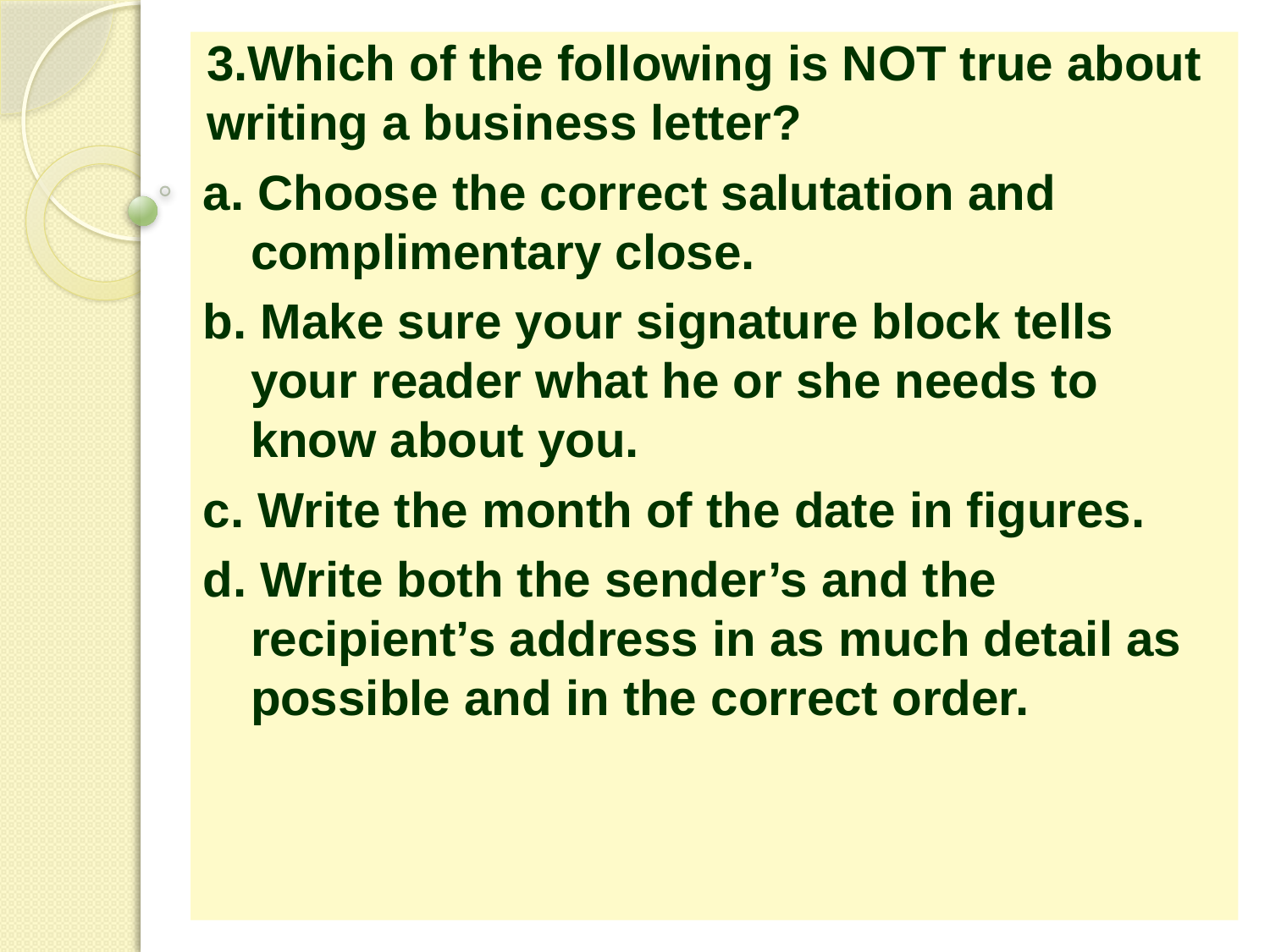

3.Which of the following is NOT true about writing a business letter?
a. Choose the correct salutation and complimentary close.
b. Make sure your signature block tells your reader what he or she needs to know about you.
c. Write the month of the date in figures.
d. Write both the sender’s and the recipient’s address in as much detail as possible and in the correct order.